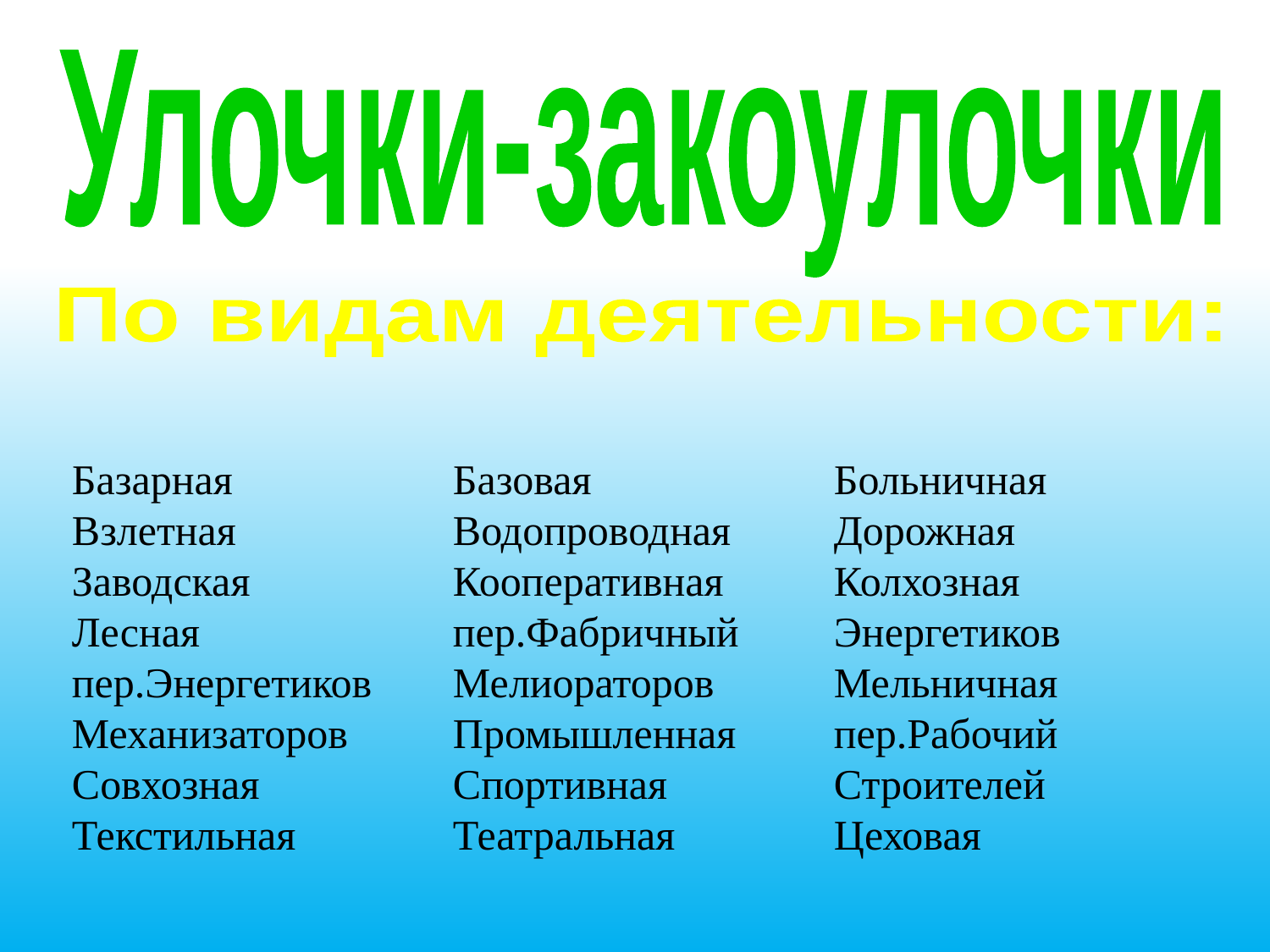

Улочки-закоулочки
По видам деятельности:
Базарная		Базовая		Больничная
Взлетная		Водопроводная	Дорожная
Заводская		Кооперативная	Колхозная
Лесная		пер.Фабричный	Энергетиков
пер.Энергетиков	Мелиораторов	Мельничная
Механизаторов	Промышленная	пер.Рабочий
Совхозная		Спортивная		Строителей
Текстильная		Театральная		Цеховая